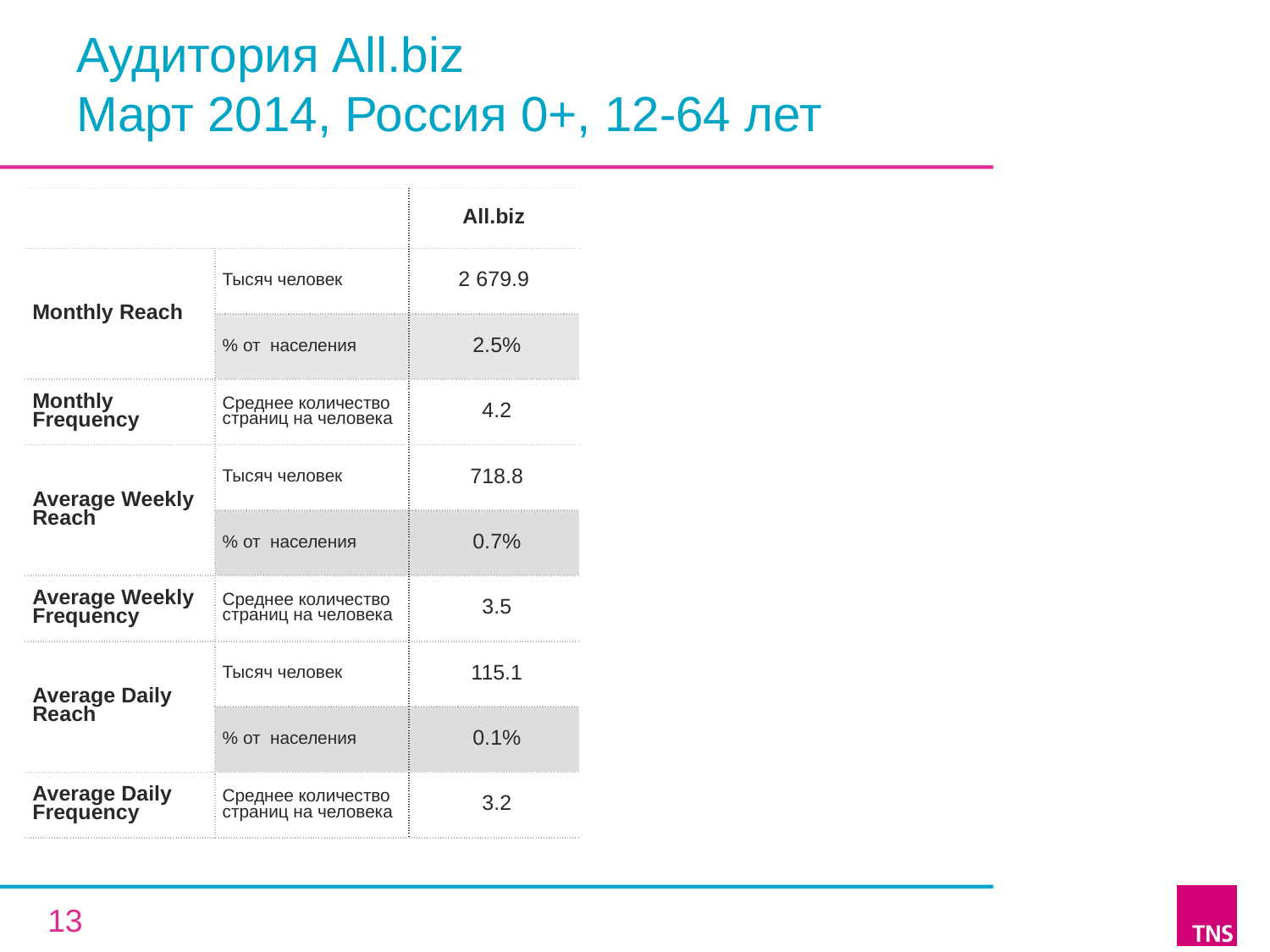

# Аудитория All.biz Март 2014, Россия 0+, 12-64 лет
|  |  | All.biz |
| --- | --- | --- |
| Monthly Reach | Тысяч человек | 2 679.9 |
|  | % от населения | 2.5% |
| Monthly Frequency | Среднее количество страниц на человека | 4.2 |
| Average Weekly Reach | Тысяч человек | 718.8 |
|  | % от населения | 0.7% |
| Average Weekly Frequency | Среднее количество страниц на человека | 3.5 |
| Average Daily Reach | Тысяч человек | 115.1 |
|  | % от населения | 0.1% |
| Average Daily Frequency | Среднее количество страниц на человека | 3.2 |

13